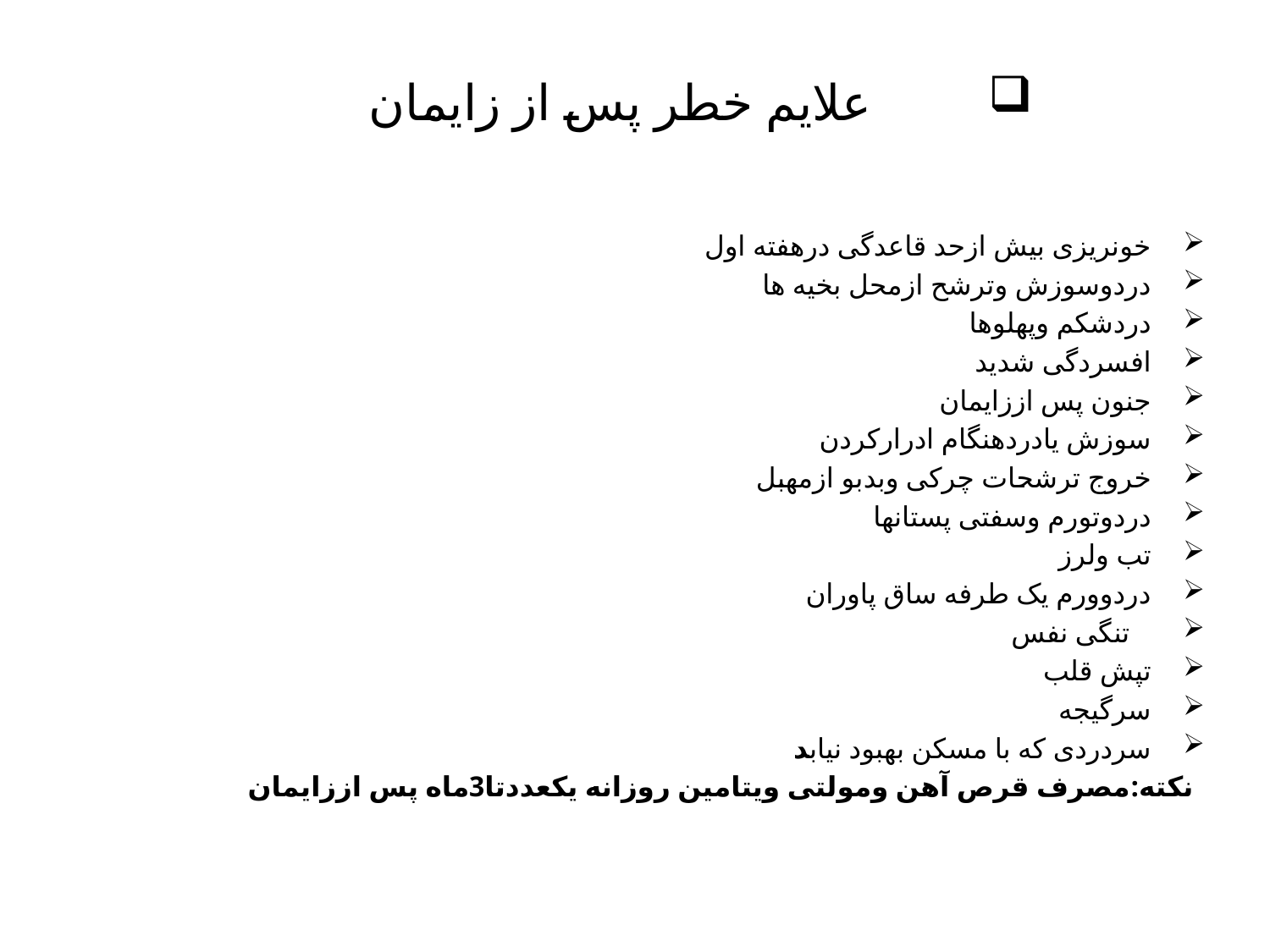

# علایم خطر پس از زایمان
خونریزی بیش ازحد قاعدگی درهفته اول
دردوسوزش وترشح ازمحل بخیه ها
دردشکم وپهلوها
افسردگی شدید
جنون پس اززایمان
سوزش یادردهنگام ادرارکردن
خروج ترشحات چرکی وبدبو ازمهبل
دردوتورم وسفتی پستانها
تب ولرز
دردوورم یک طرفه ساق پاوران
   تنگی نفس
تپش قلب
سرگیجه
سردردی که با مسکن بهبود نیابد
نکته:مصرف قرص آهن ومولتی ویتامین روزانه یکعددتا3ماه پس اززایمان